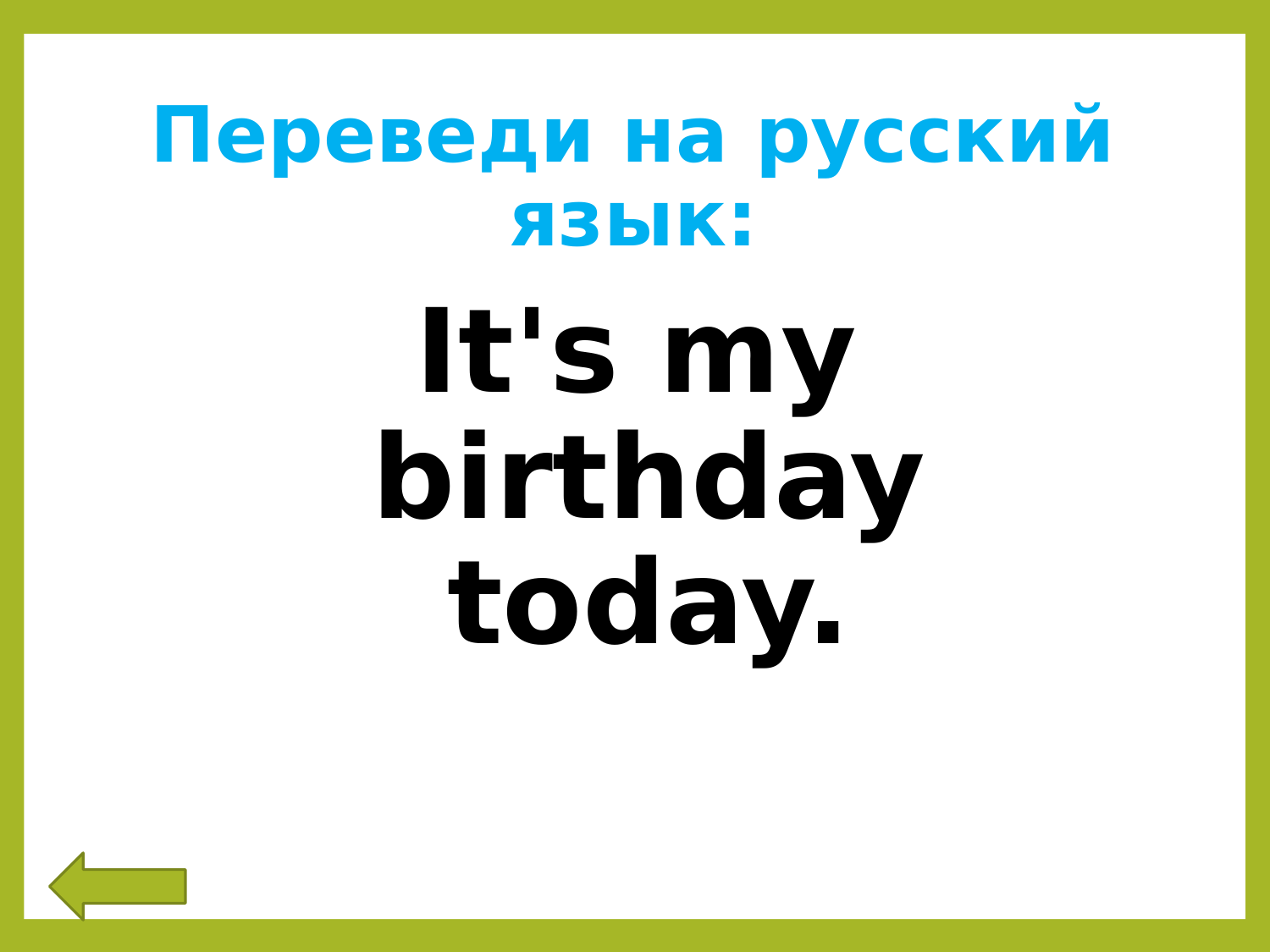

# Переведи на русский язык:
It's my birthday today.